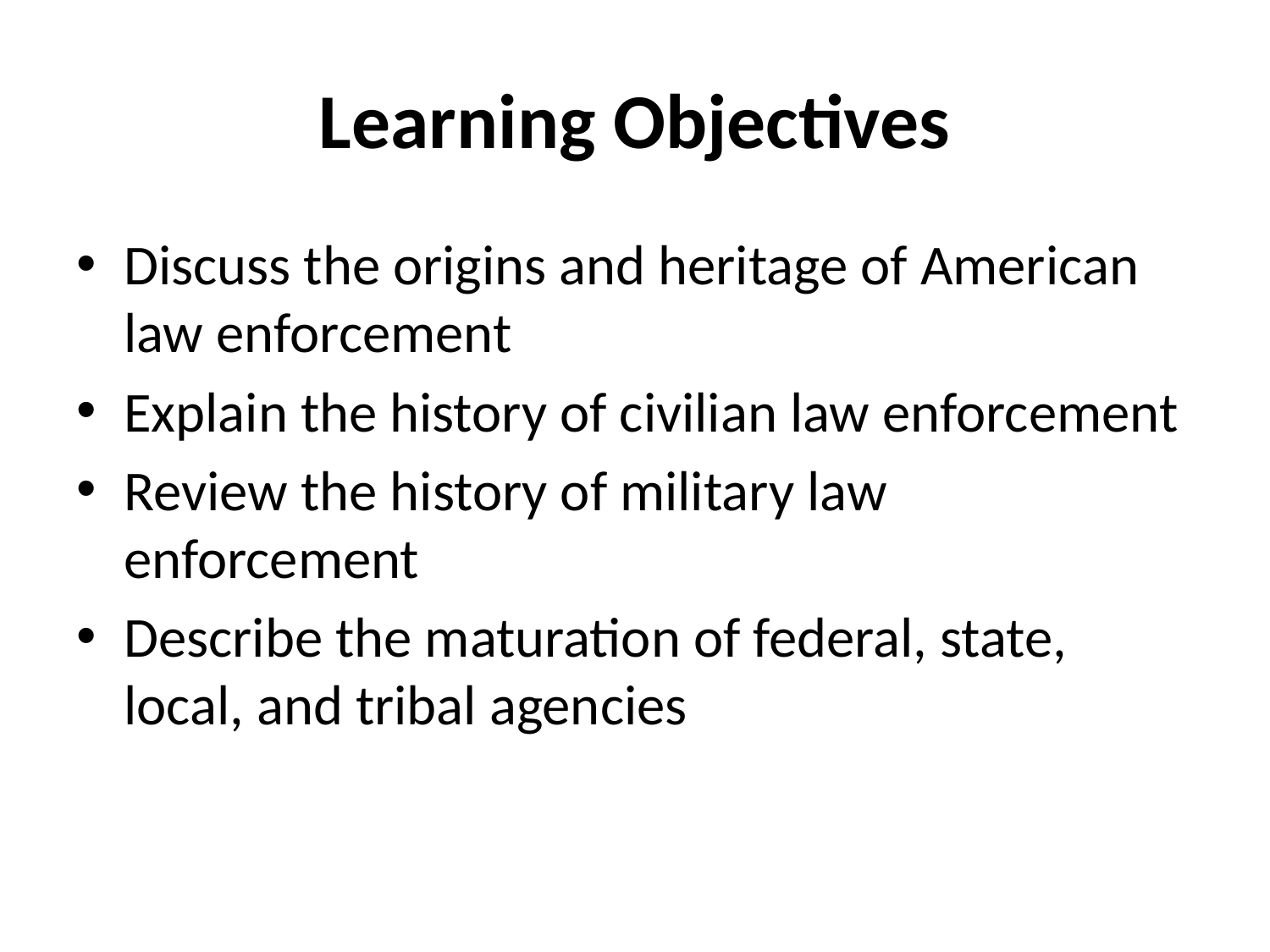

# Learning Objectives
Discuss the origins and heritage of American law enforcement
Explain the history of civilian law enforcement
Review the history of military law enforcement
Describe the maturation of federal, state, local, and tribal agencies